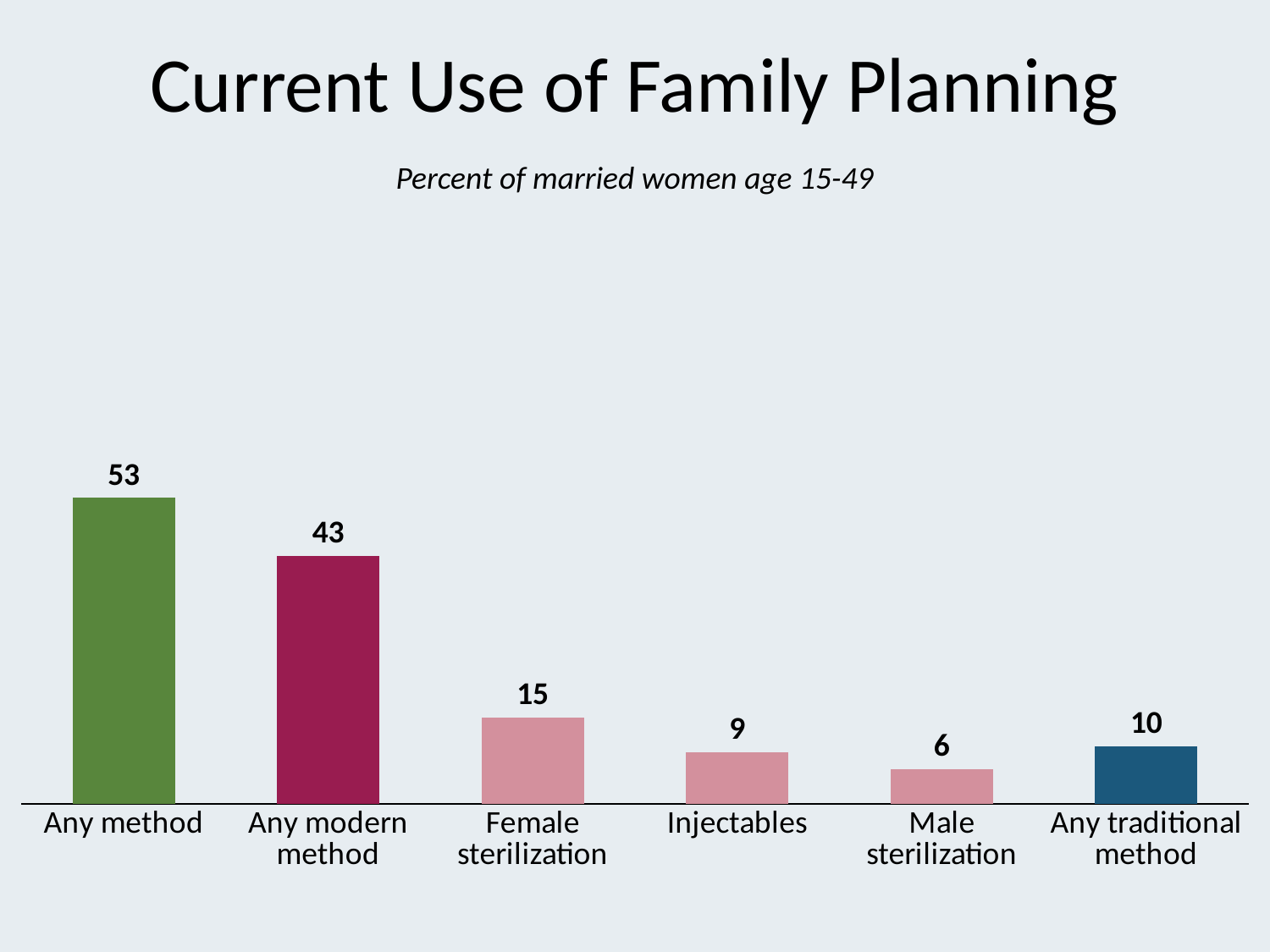

# Current Use of Family Planning
Percent of married women age 15-49

### Chart

| Category | Currently married women |
|---|---|
| Any method | 53.0 |
| Any modern method | 43.0 |
| Female sterilization | 15.0 |
| Injectables | 9.0 |
| Male sterilization | 6.0 |
| Any traditional method | 10.0 |